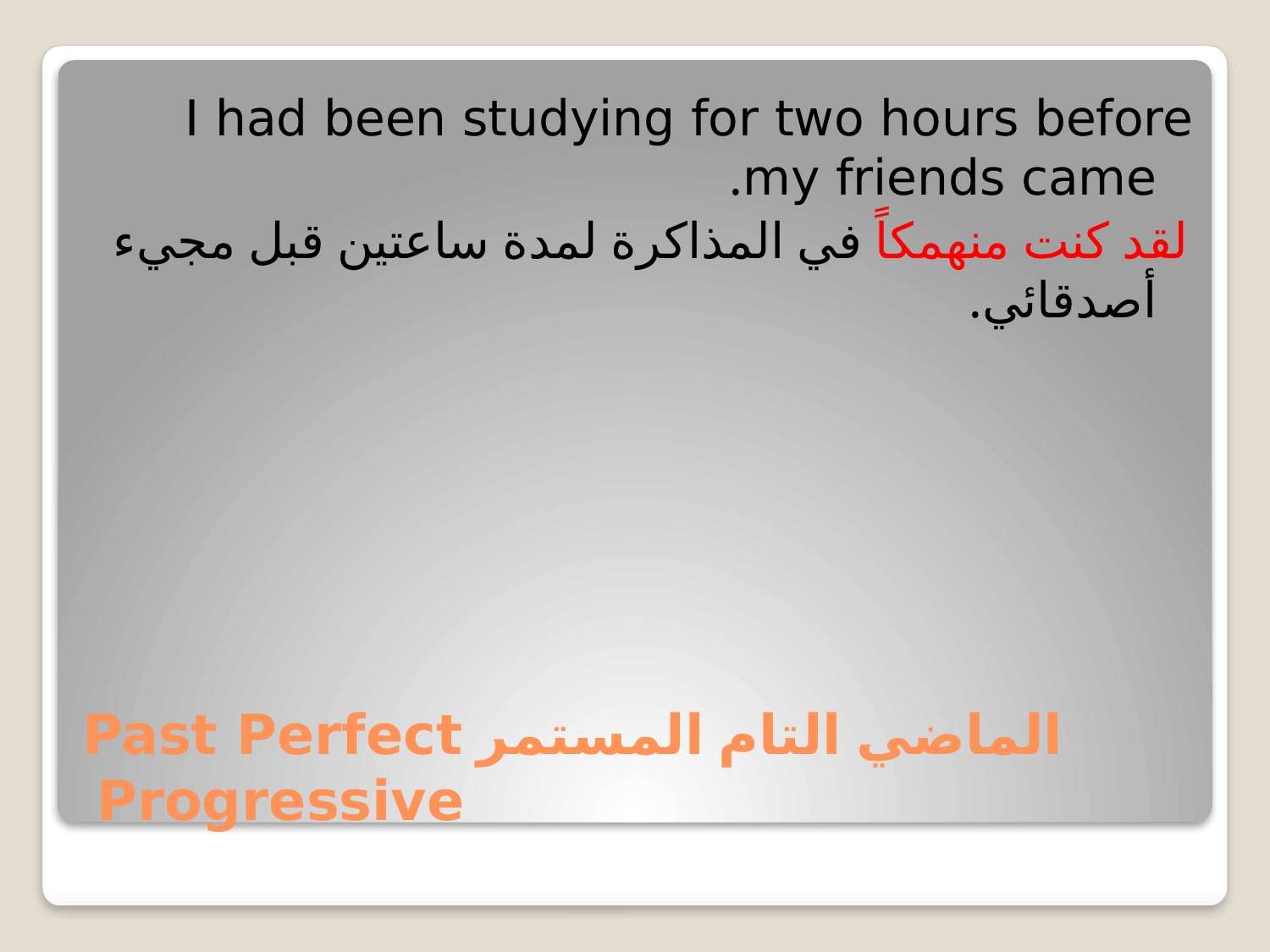

I had been studying for two hours before my friends came.
لقد كنت منهمكاً في المذاكرة لمدة ساعتين قبل مجيء أصدقائي.

# الماضي التام المستمر Past Perfect Progressive